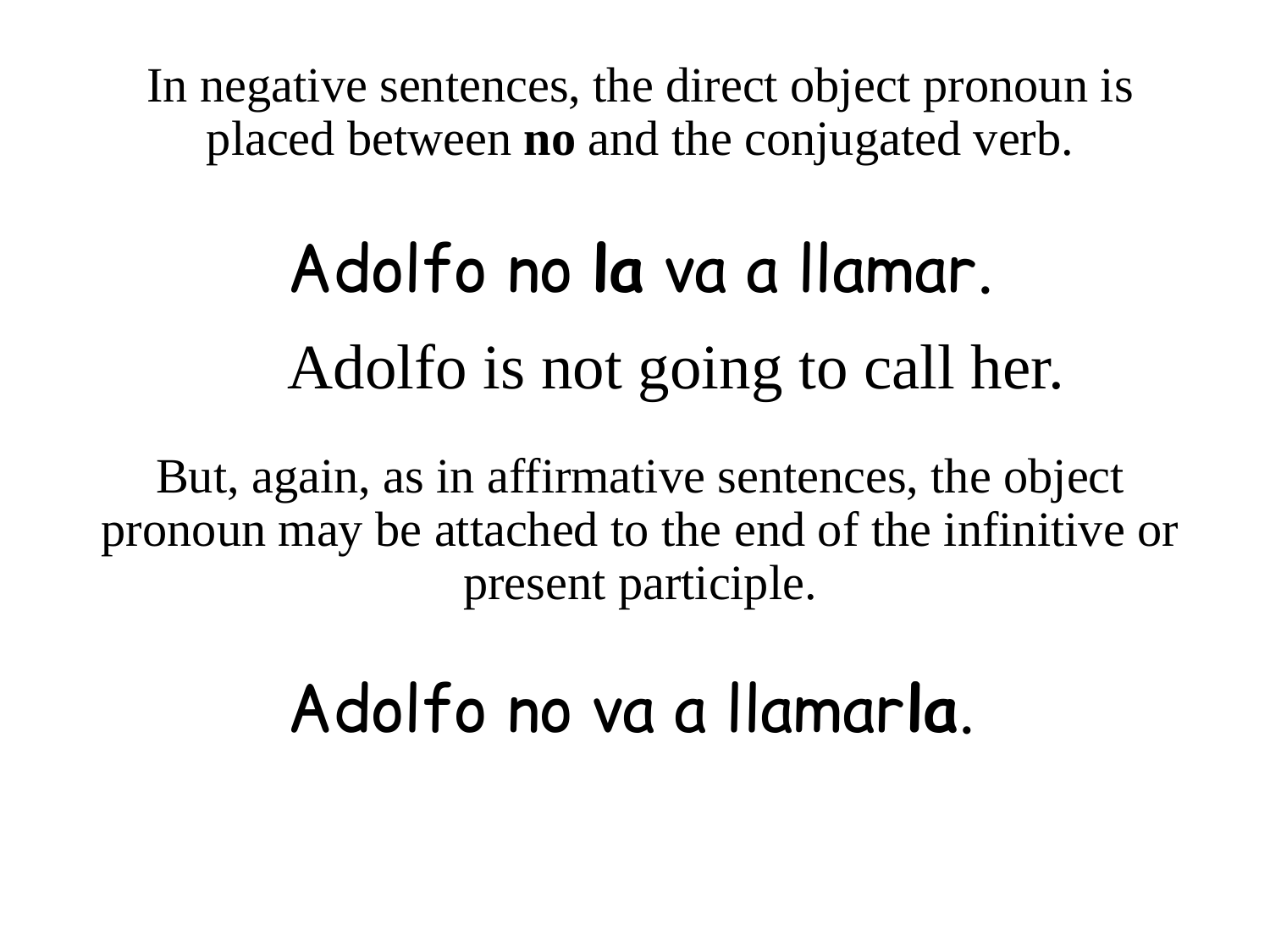

In negative sentences, the direct object pronoun is placed between no and the conjugated verb.
Adolfo no la va a llamar.
Adolfo is not going to call her.
But, again, as in affirmative sentences, the object pronoun may be attached to the end of the infinitive or present participle.
Adolfo no va a llamarla.